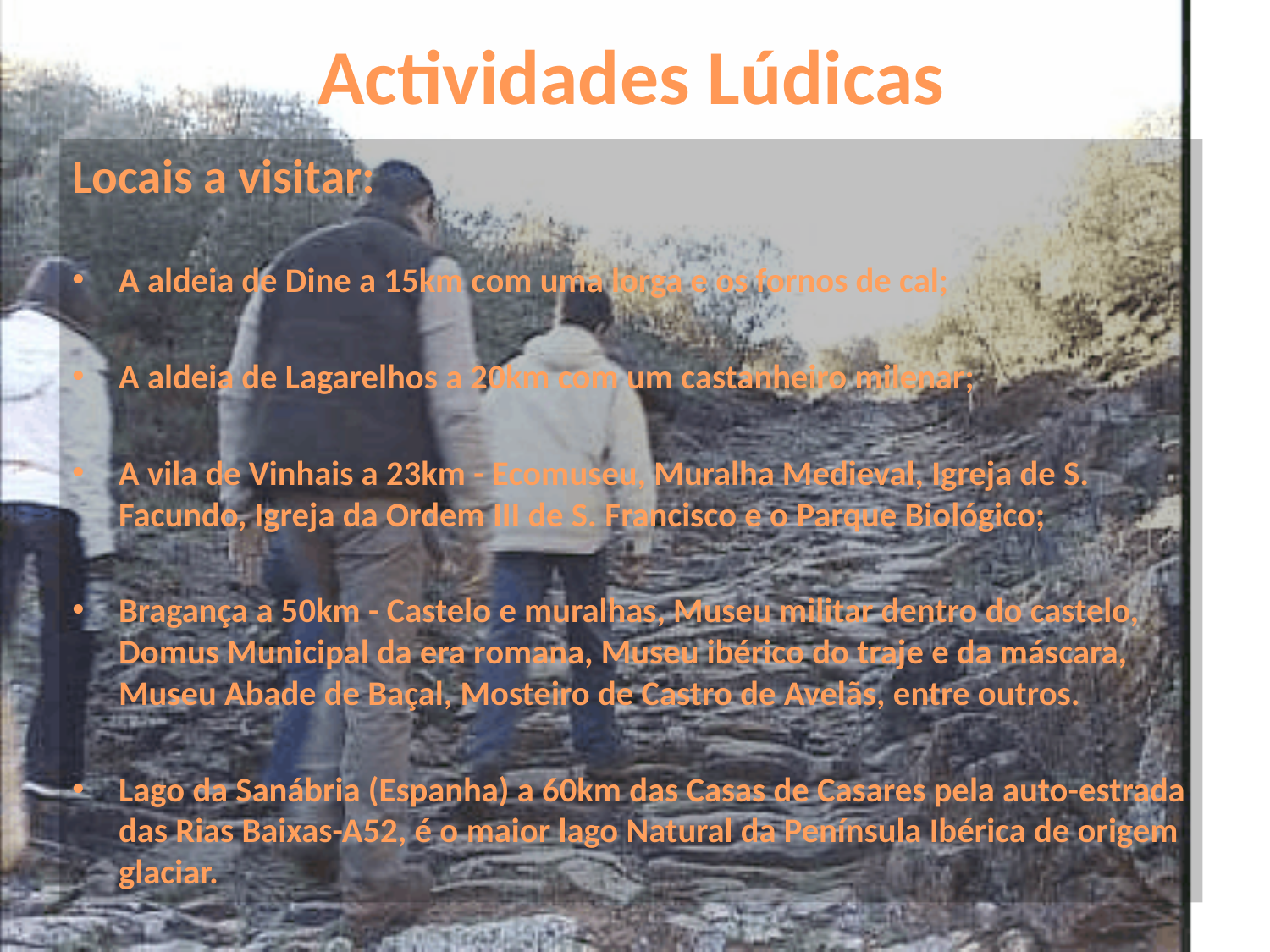

# Actividades Lúdicas
Locais a visitar:

A aldeia de Dine a 15km com uma lorga e os fornos de cal;

A aldeia de Lagarelhos a 20km com um castanheiro milenar;

A vila de Vinhais a 23km - Ecomuseu, Muralha Medieval, Igreja de S. Facundo, Igreja da Ordem III de S. Francisco e o Parque Biológico;

Bragança a 50km - Castelo e muralhas, Museu militar dentro do castelo, Domus Municipal da era romana, Museu ibérico do traje e da máscara, Museu Abade de Baçal, Mosteiro de Castro de Avelãs, entre outros.

Lago da Sanábria (Espanha) a 60km das Casas de Casares pela auto-estrada das Rias Baixas-A52, é o maior lago Natural da Península Ibérica de origem glaciar.